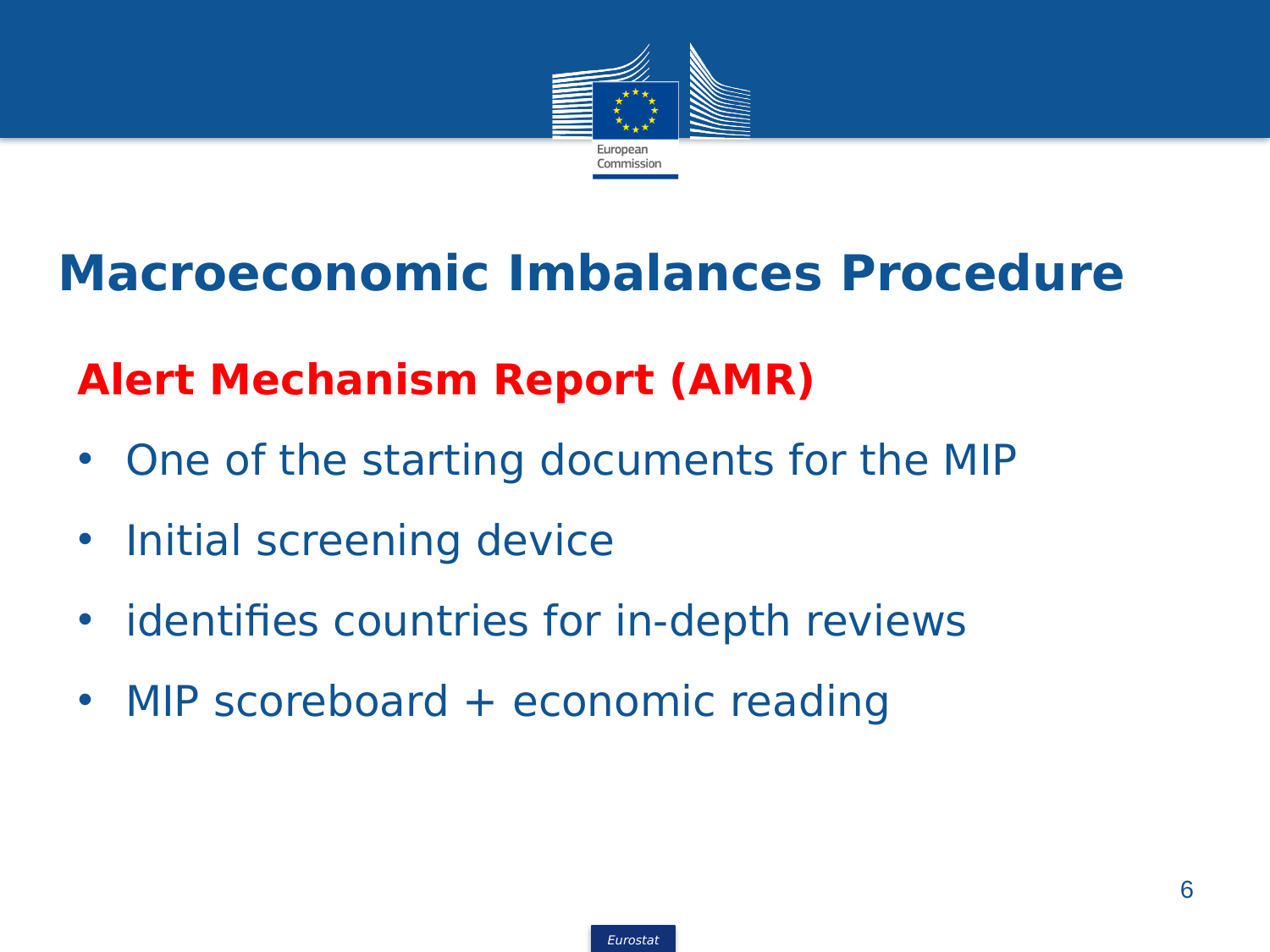

# Macroeconomic Imbalances Procedure
Alert Mechanism Report (AMR)
One of the starting documents for the MIP
Initial screening device
identifies countries for in-depth reviews
MIP scoreboard + economic reading

6